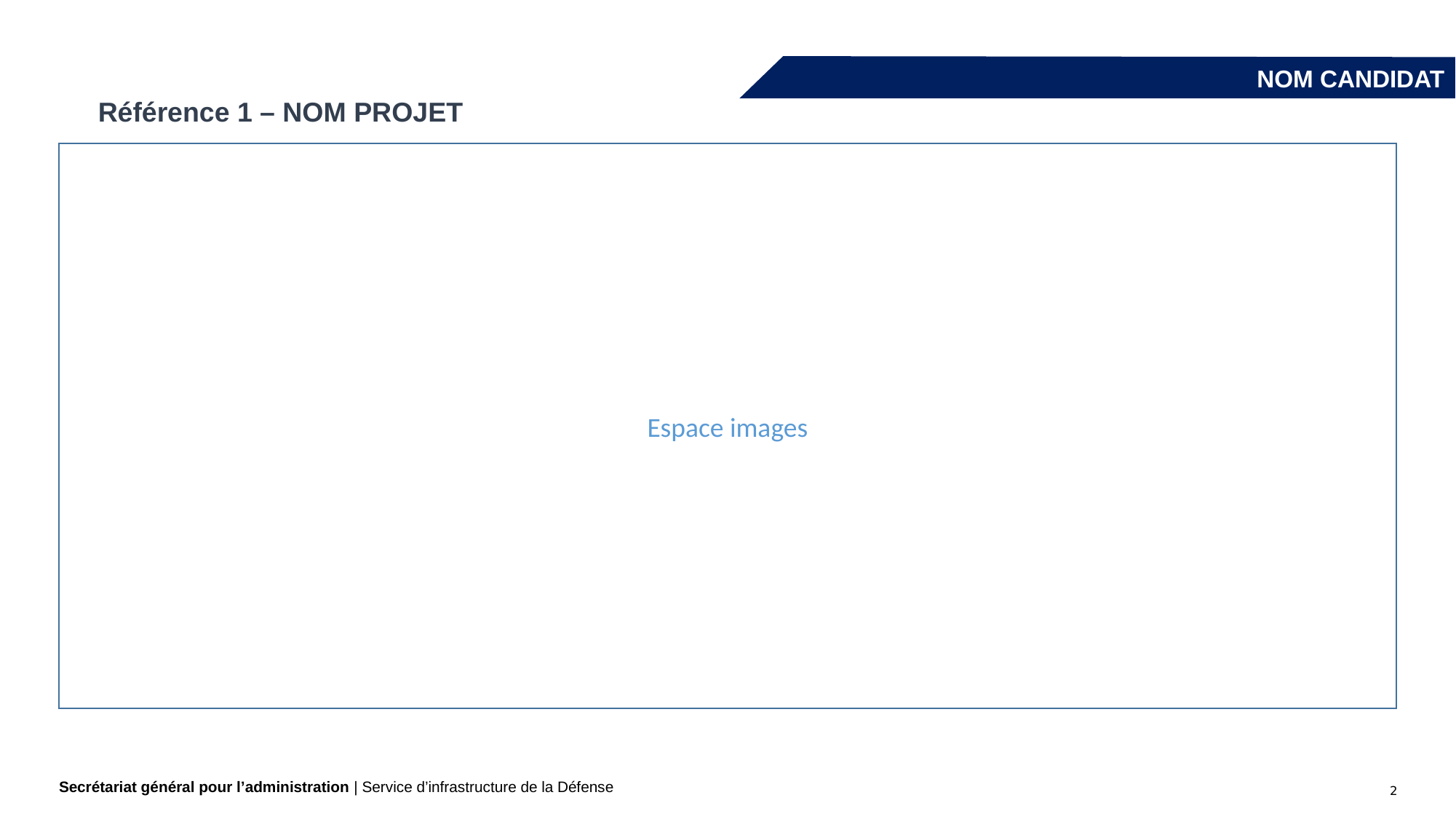

NOM CANDIDAT
Référence 1 – NOM PROJET
Espace images
2